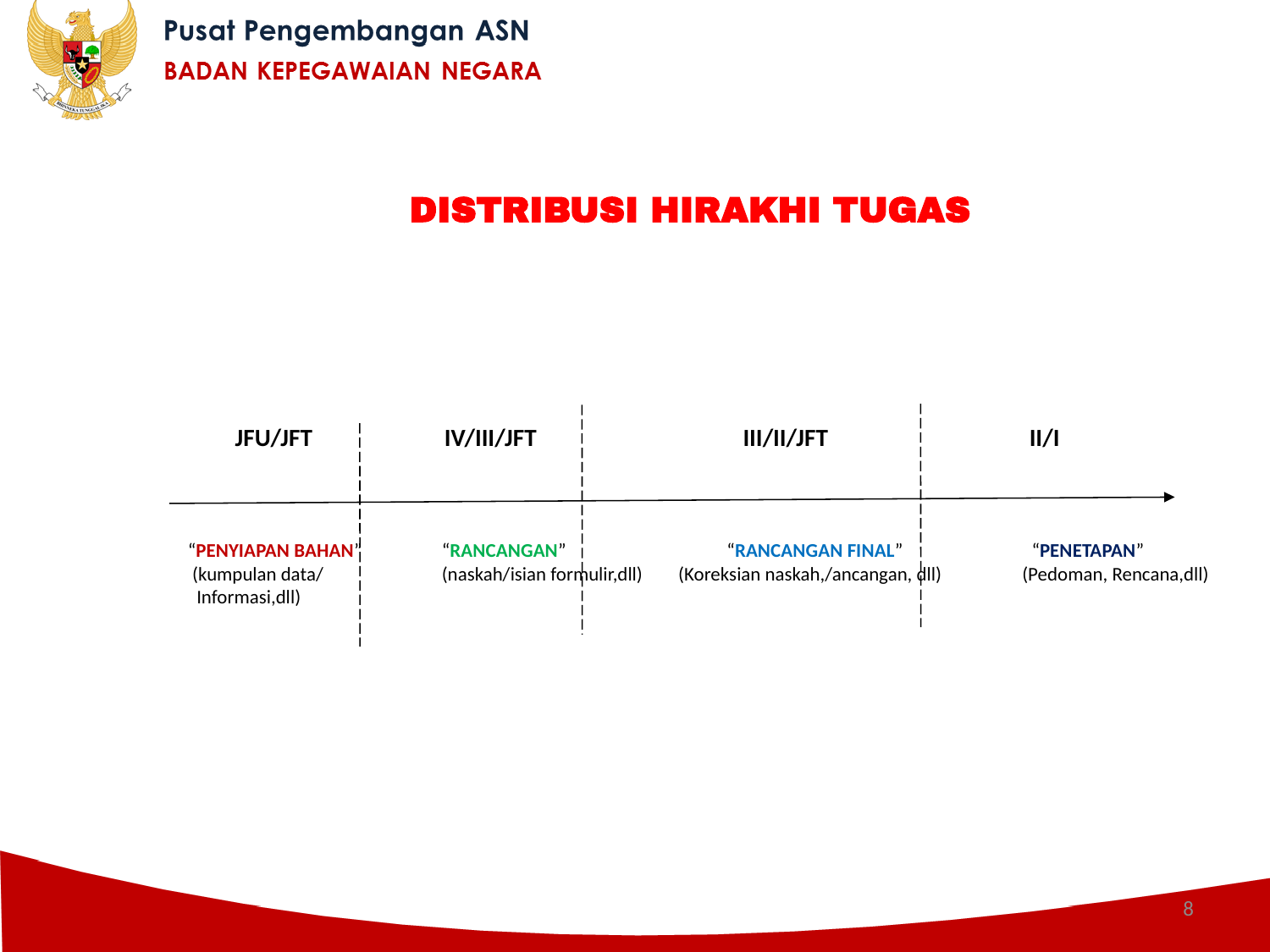

DISTRIBUSI HIRAKHI TUGAS

JFU/JFT	               IV/III/JFT	            	III/II/JFT	                             II/I

“PENYIAPAN BAHAN”	“RANCANGAN”		       “RANCANGAN FINAL”                             “PENETAPAN”
 (kumpulan data/	(naskah/isian formulir,dll)        (Koreksian naskah,/ancangan, dll)                  (Pedoman, Rencana,dll)
  Informasi,dll)

8